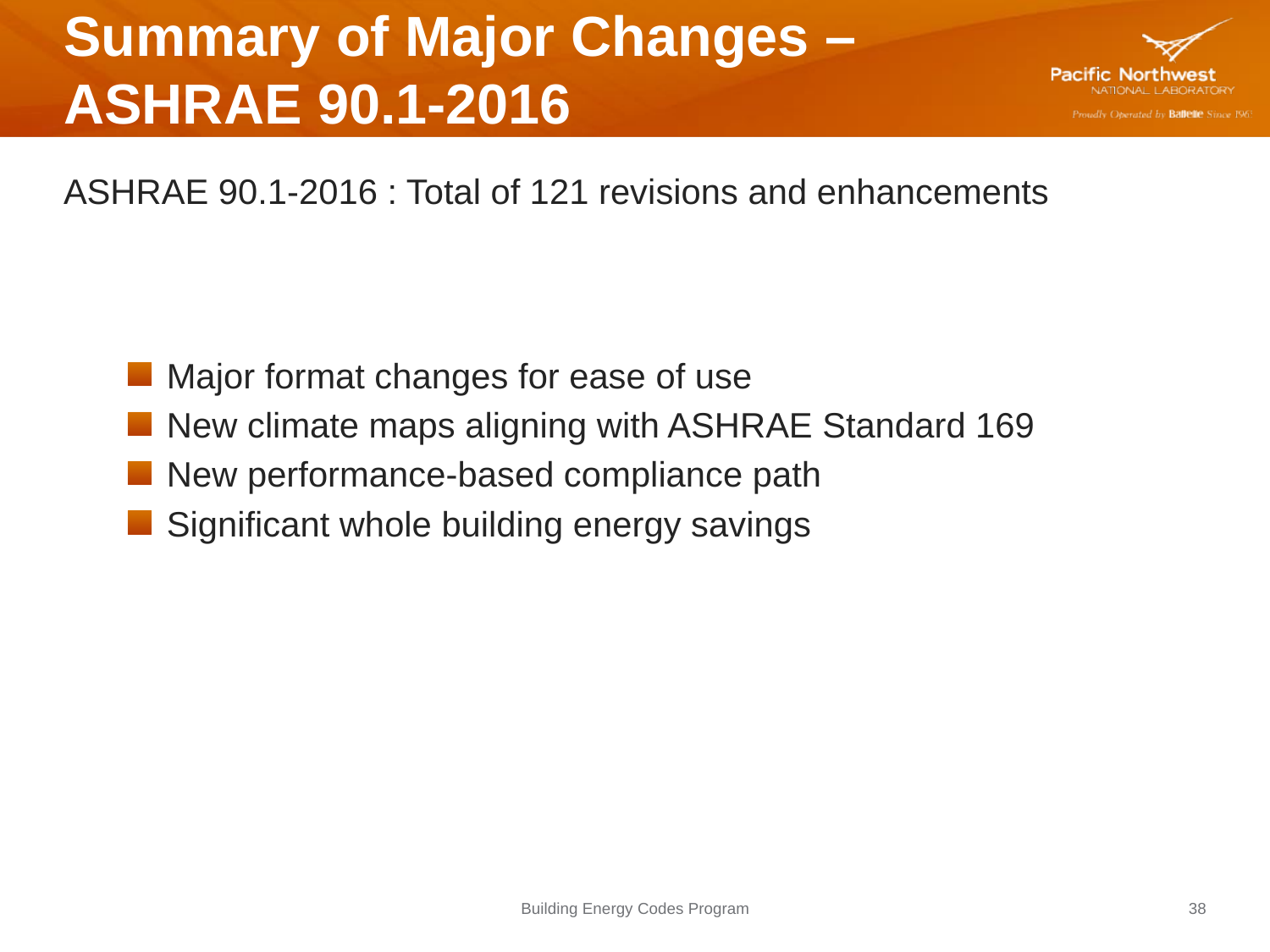

# Summary of Major Changes – ASHRAE 90.1-2016
ASHRAE 90.1-2016 : Total of 121 revisions and enhancements

Major format changes for ease of use
New climate maps aligning with ASHRAE Standard 169
New performance-based compliance path
Significant whole building energy savings

Building Energy Codes Program
38